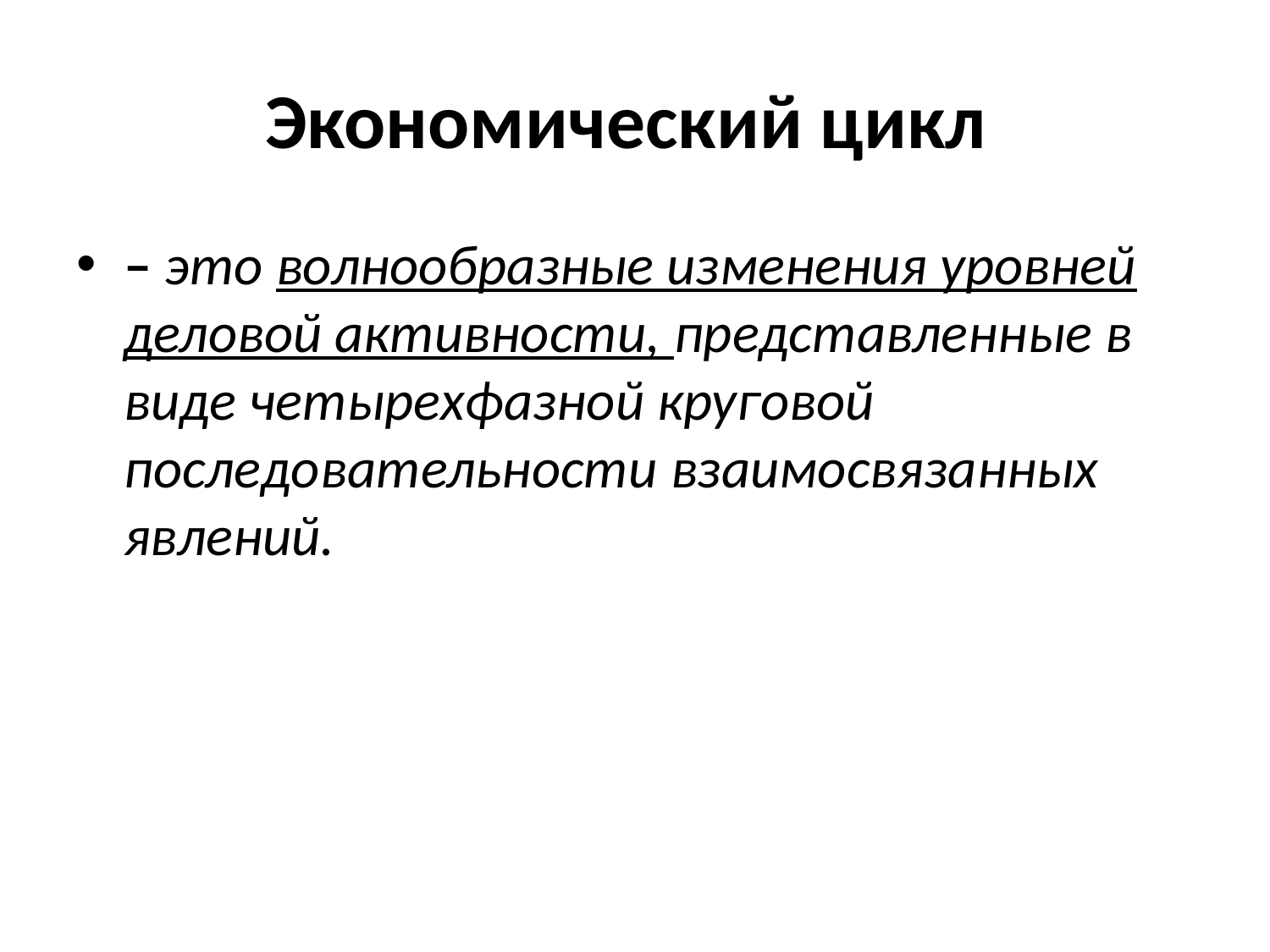

# Экономический цикл
– это волнообразные изменения уровней деловой активности, представленные в виде четырехфазной круговой последовательности взаимосвязанных явлений.